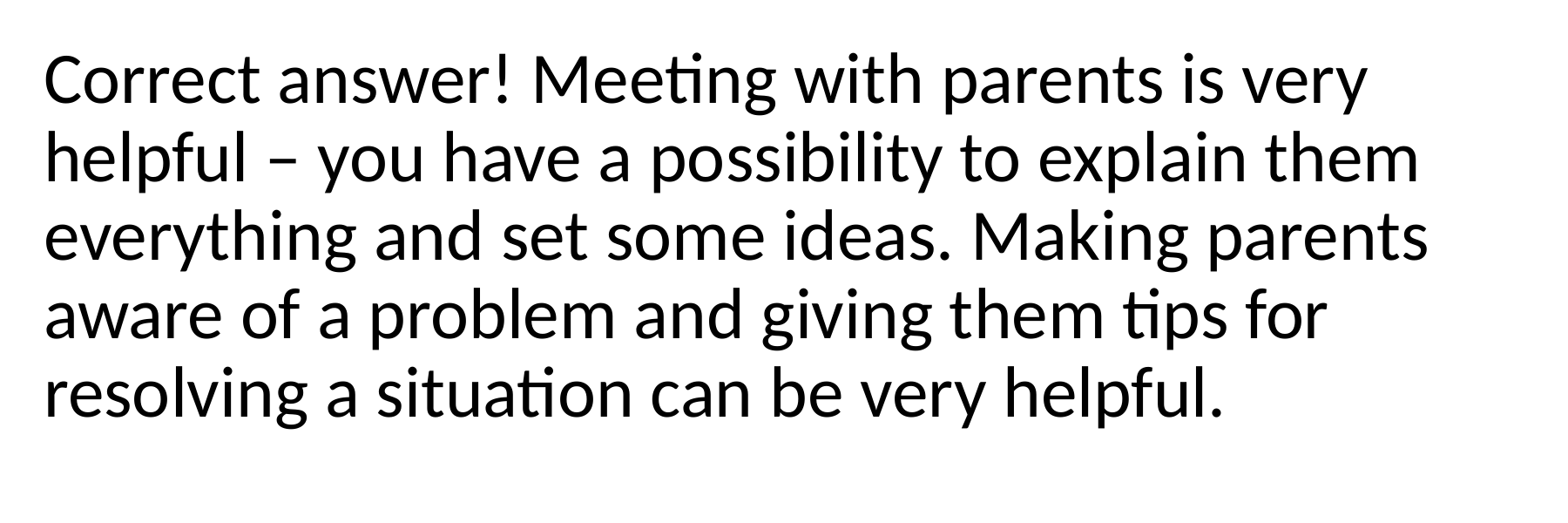

Correct answer! Meeting with parents is very helpful – you have a possibility to explain them everything and set some ideas. Making parents aware of a problem and giving them tips for resolving a situation can be very helpful.